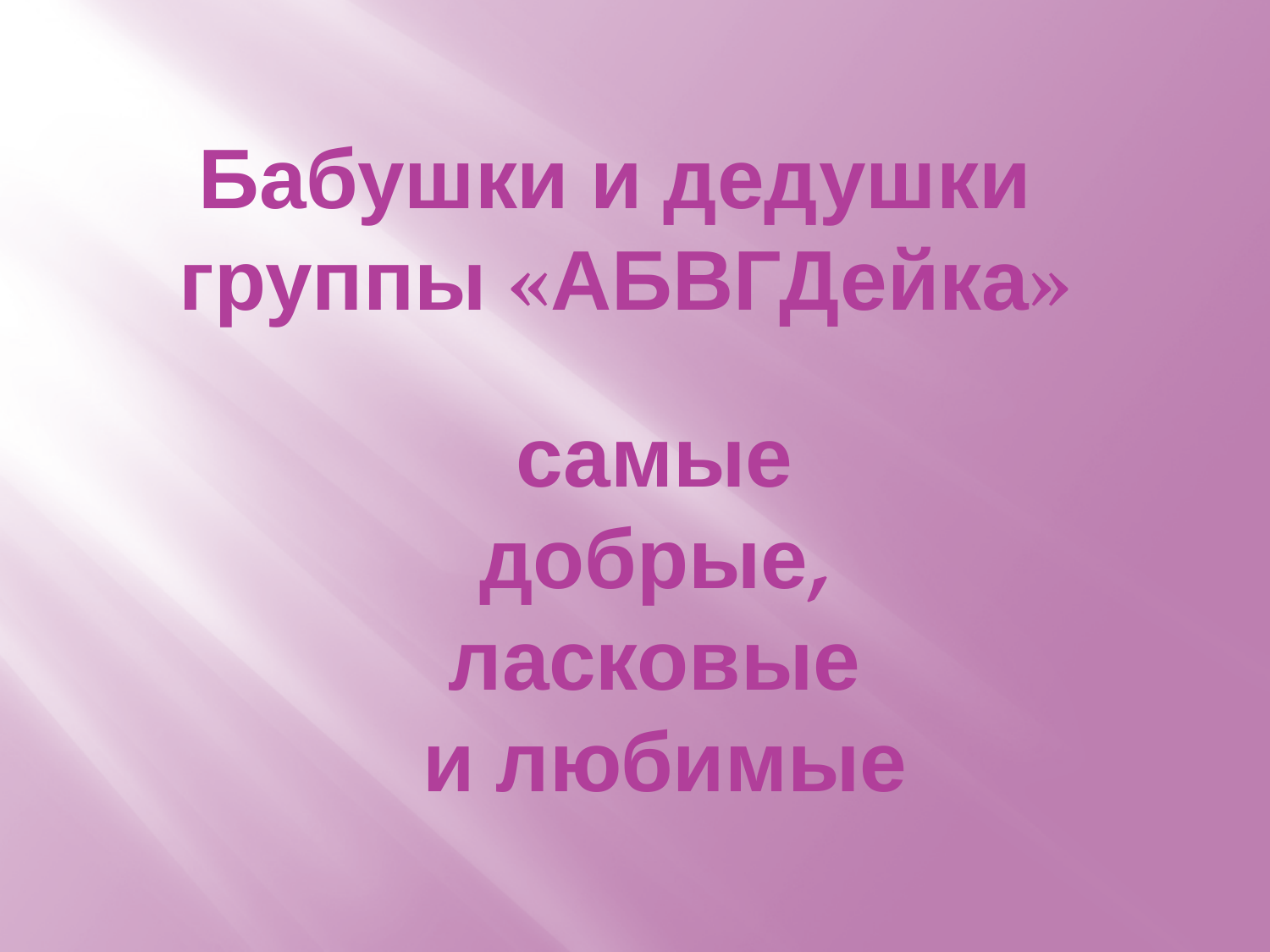

# Бабушки и дедушки группы «АБВГДейка»
самые
добрые,
ласковые
и любимые